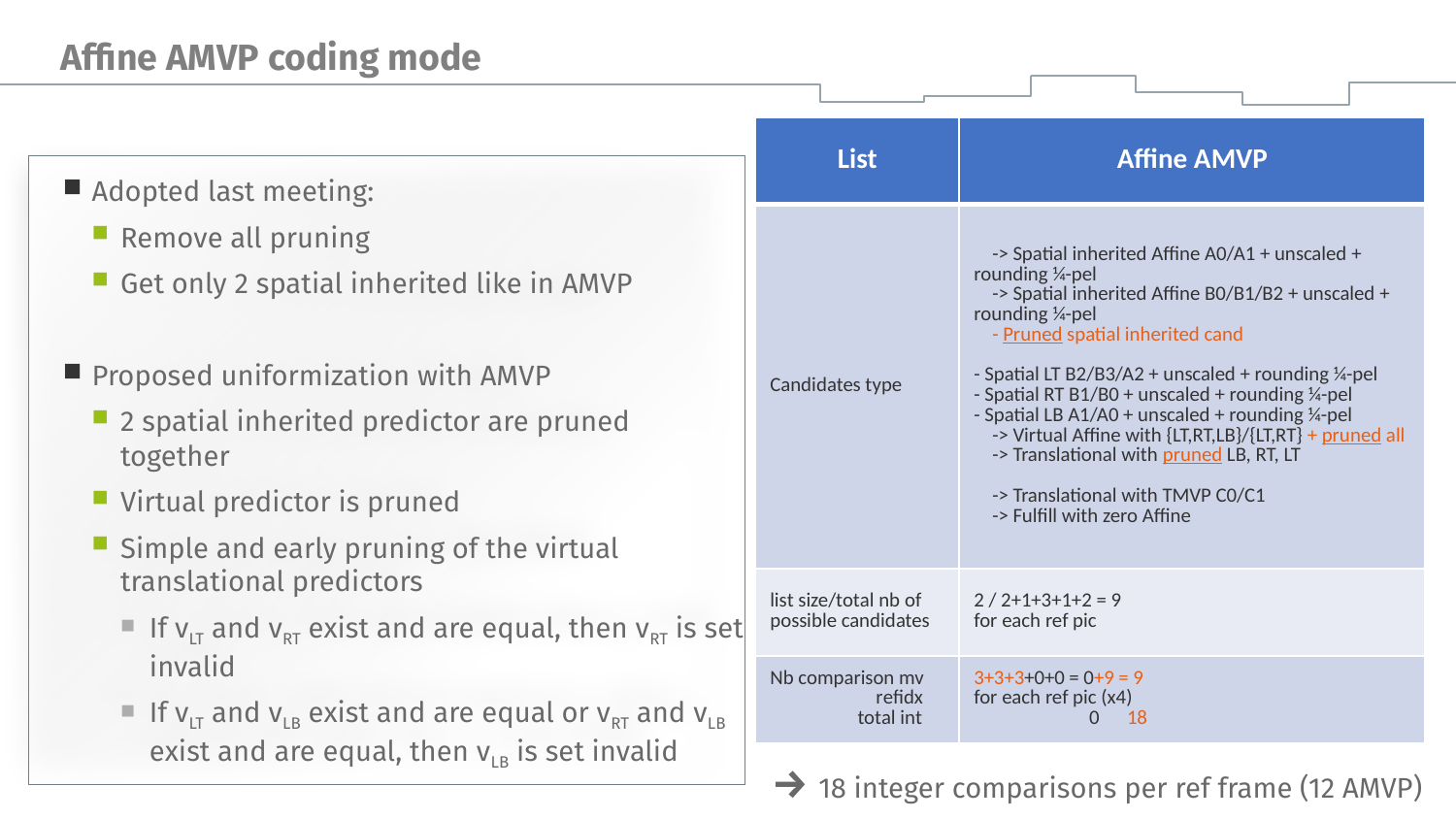

# Affine AMVP coding mode
| List | Affine AMVP |
| --- | --- |
| Candidates type | -> Spatial inherited Affine A0/A1 + unscaled + rounding ¼-pel -> Spatial inherited Affine B0/B1/B2 + unscaled + rounding ¼-pel - Pruned spatial inherited cand - Spatial LT B2/B3/A2 + unscaled + rounding ¼-pel - Spatial RT B1/B0 + unscaled + rounding ¼-pel - Spatial LB A1/A0 + unscaled + rounding ¼-pel -> Virtual Affine with {LT,RT,LB}/{LT,RT} + pruned all -> Translational with pruned LB, RT, LT -> Translational with TMVP C0/C1 -> Fulfill with zero Affine |
| list size/total nb of possible candidates | 2 / 2+1+3+1+2 = 9 for each ref pic |
| Nb comparison mv refidx total int | 3+3+3+0+0 = 0+9 = 9 for each ref pic (x4) 0 18 |
Adopted last meeting:
Remove all pruning
Get only 2 spatial inherited like in AMVP

Proposed uniformization with AMVP
2 spatial inherited predictor are pruned together
Virtual predictor is pruned
Simple and early pruning of the virtual translational predictors
If vLT and vRT exist and are equal, then vRT is set invalid
If vLT and vLB exist and are equal or vRT and vLB exist and are equal, then vLB is set invalid
→ 18 integer comparisons per ref frame (12 AMVP)